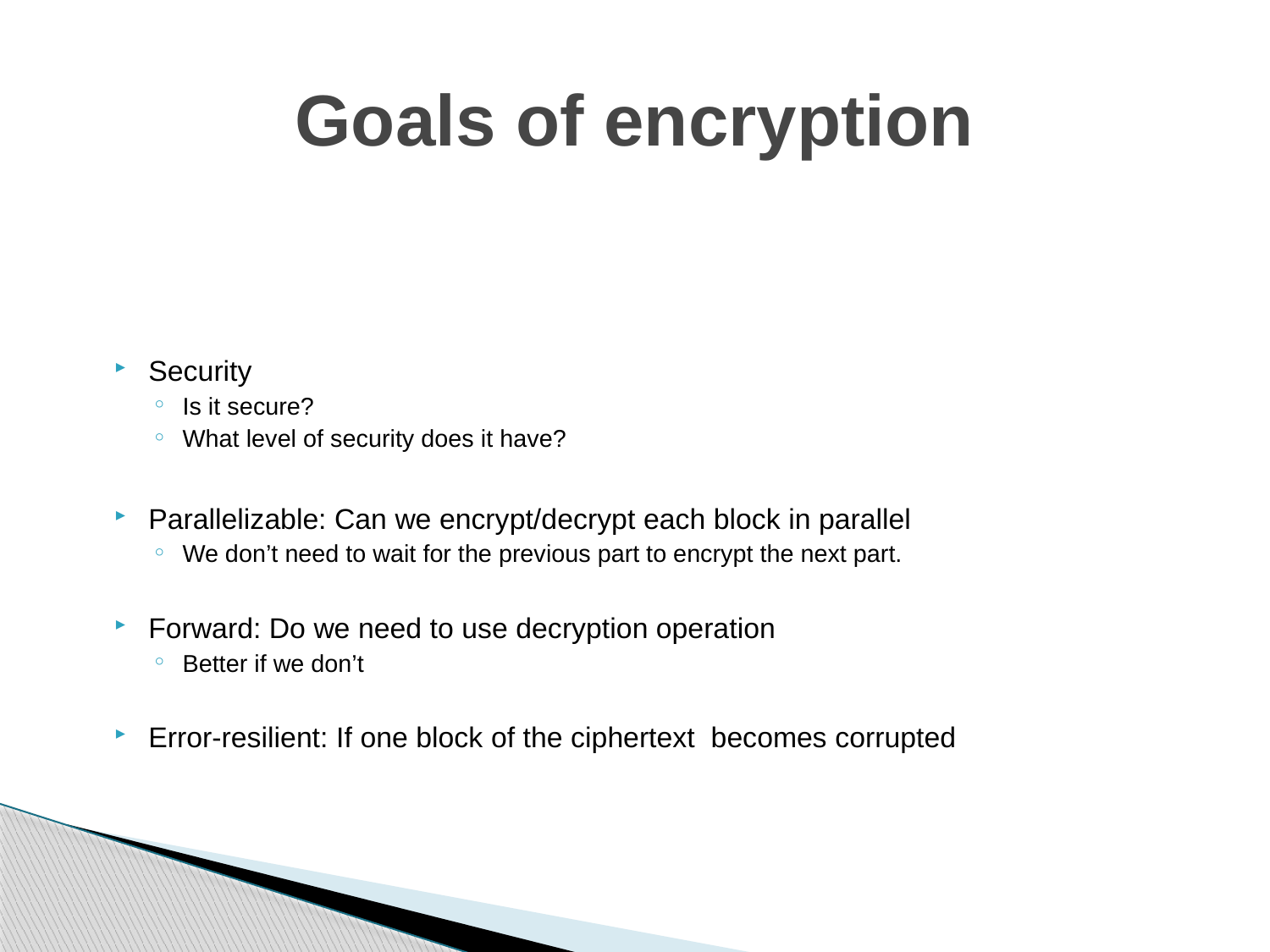

# Goals of encryption

Security
Is it secure?
What level of security does it have?

Parallelizable: Can we encrypt/decrypt each block in parallel
We don’t need to wait for the previous part to encrypt the next part.

Forward: Do we need to use decryption operation
Better if we don’t

Error-resilient: If one block of the ciphertext  becomes corrupted